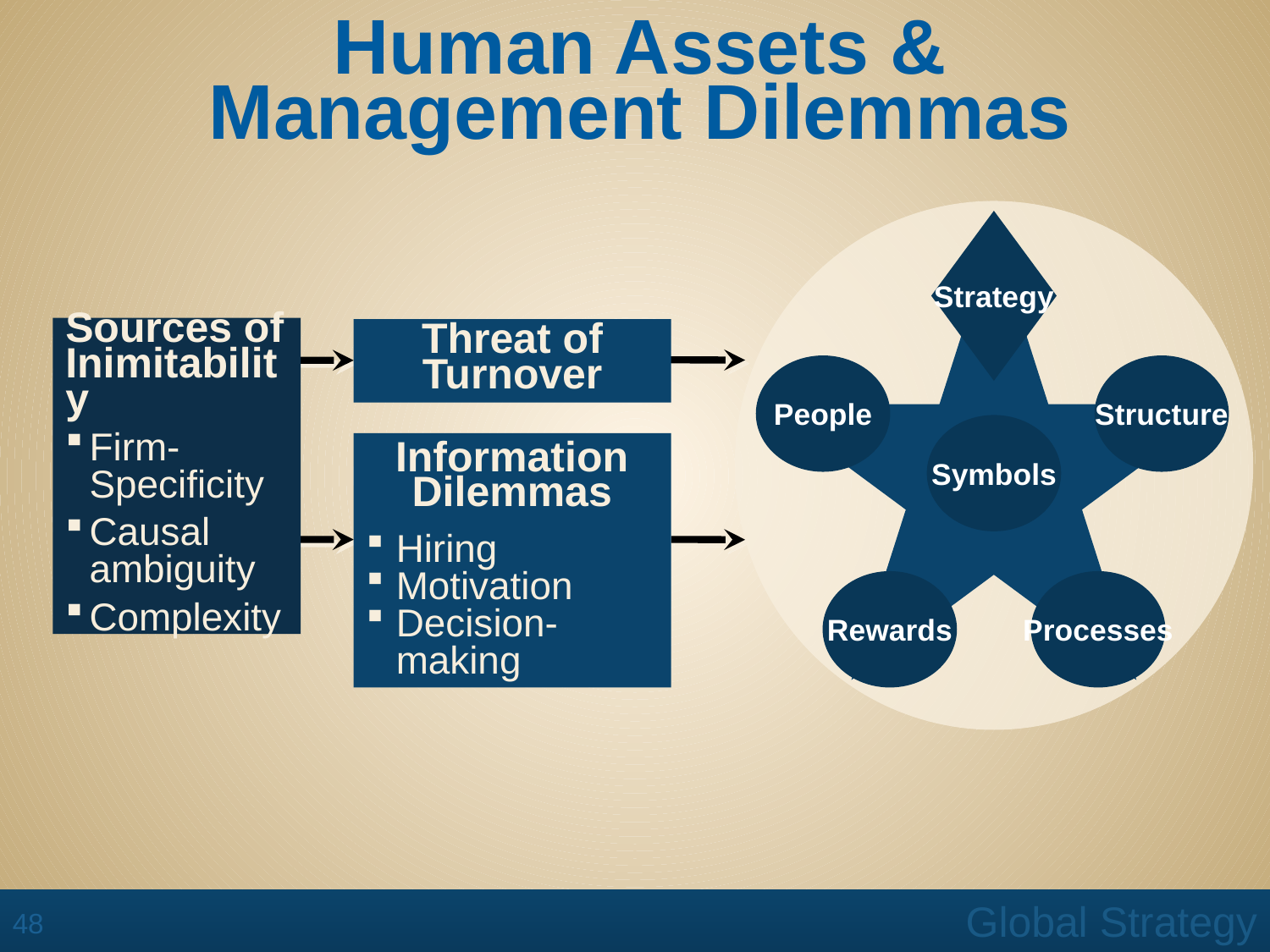

# Human Assets & Management Dilemmas

Strategy

People
Structure
Symbols
Rewards
Processes
Sources of Inimitability
Firm- Specificity
Causal ambiguity
Complexity
Threat of Turnover

Hiring
Motivation
Decision-making
Information Dilemmas